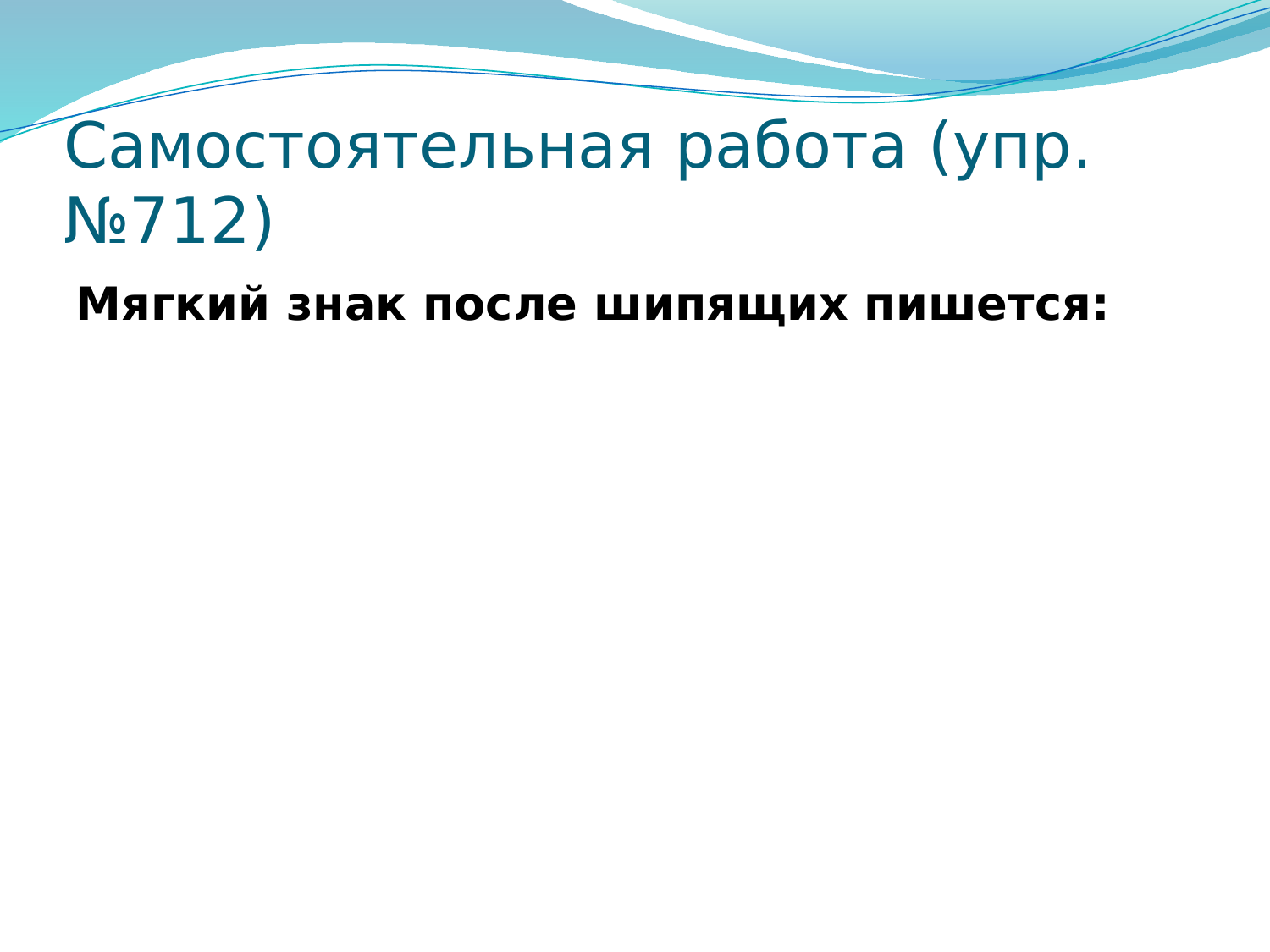

# Самостоятельная работа (упр.№712)
Мягкий знак после шипящих пишется: